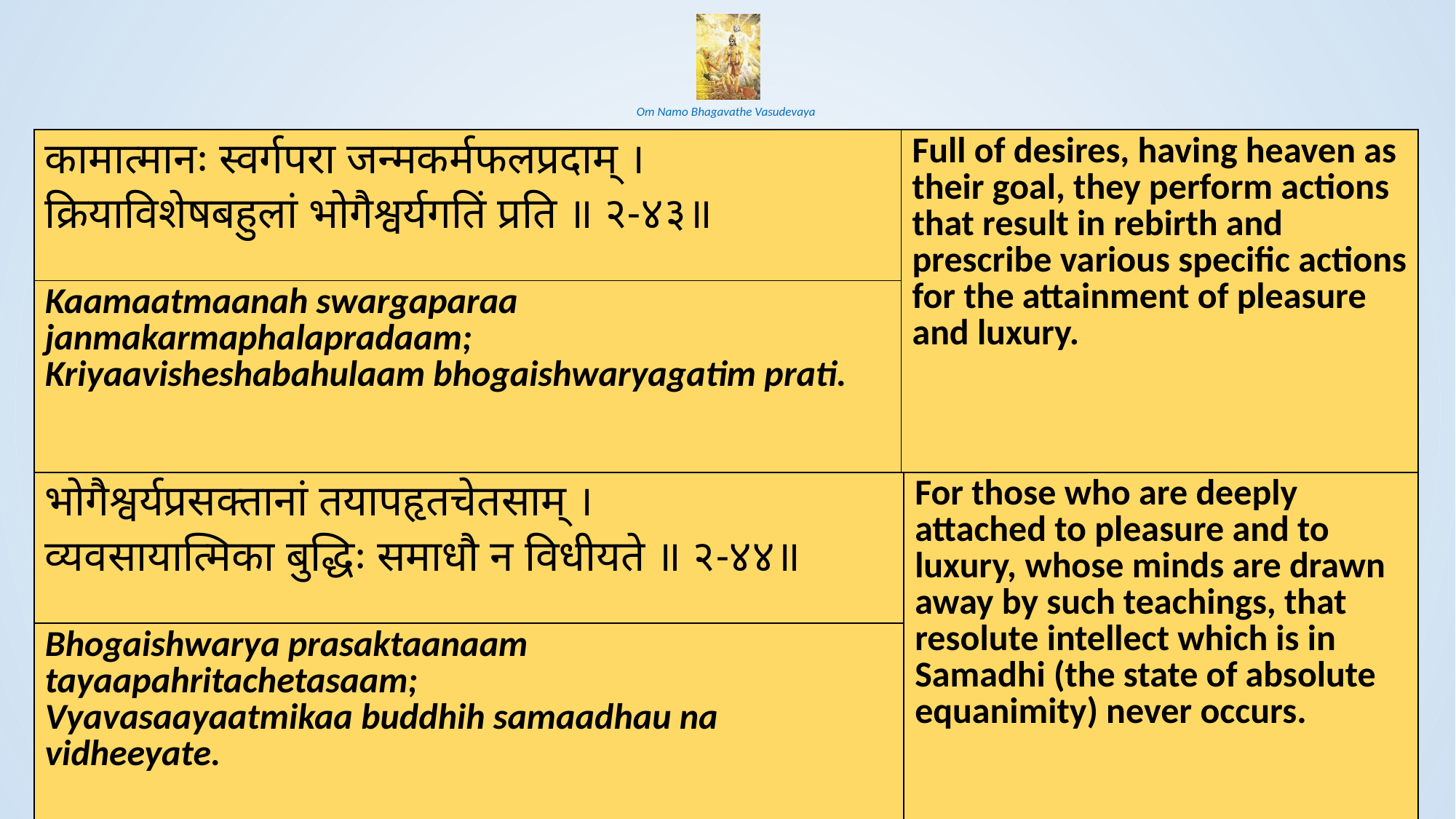

# Om Namo Bhagavathe Vasudevaya
| कामात्मानः स्वर्गपरा जन्मकर्मफलप्रदाम् । क्रियाविशेषबहुलां भोगैश्वर्यगतिं प्रति ॥ २-४३॥ | Full of desires, having heaven as their goal, they perform actions that result in rebirth and prescribe various specific actions for the attainment of pleasure and luxury. |
| --- | --- |
| Kaamaatmaanah swargaparaa janmakarmaphalapradaam; Kriyaavisheshabahulaam bhogaishwaryagatim prati. |  |
| भोगैश्वर्यप्रसक्तानां तयापहृतचेतसाम् । व्यवसायात्मिका बुद्धिः समाधौ न विधीयते ॥ २-४४॥ | For those who are deeply attached to pleasure and to luxury, whose minds are drawn away by such teachings, that resolute intellect which is in Samadhi (the state of absolute equanimity) never occurs. |
| --- | --- |
| Bhogaishwarya prasaktaanaam tayaapahritachetasaam; Vyavasaayaatmikaa buddhih samaadhau na vidheeyate. |  |